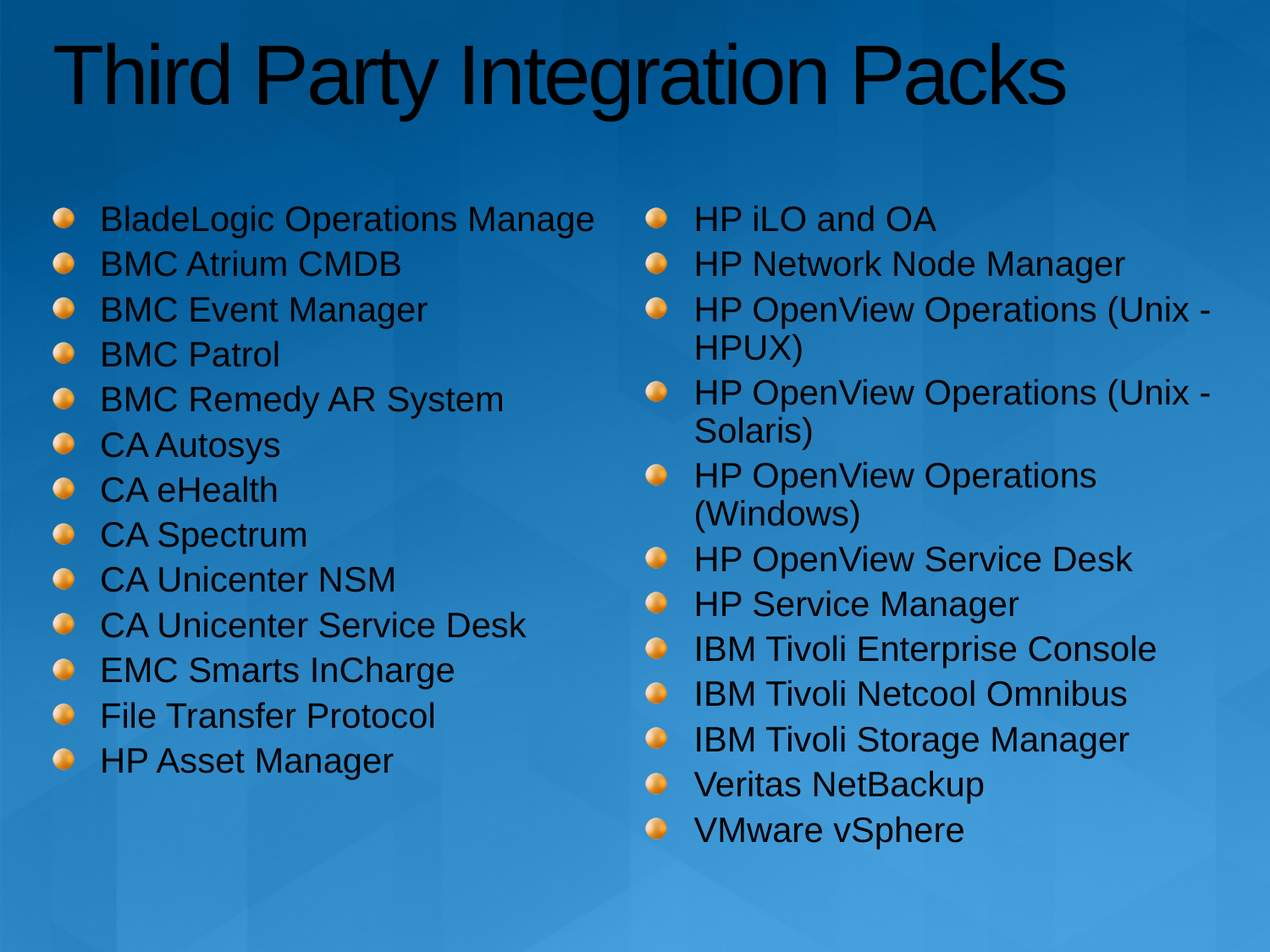

# Third Party Integration Packs
BladeLogic Operations Manage
BMC Atrium CMDB
BMC Event Manager
BMC Patrol
BMC Remedy AR System
CA Autosys
CA eHealth
CA Spectrum
CA Unicenter NSM
CA Unicenter Service Desk
EMC Smarts InCharge
File Transfer Protocol
HP Asset Manager

HP iLO and OA
HP Network Node Manager
HP OpenView Operations (Unix - HPUX)
HP OpenView Operations (Unix - Solaris)
HP OpenView Operations (Windows)
HP OpenView Service Desk
HP Service Manager
IBM Tivoli Enterprise Console
IBM Tivoli Netcool Omnibus
IBM Tivoli Storage Manager
Veritas NetBackup
VMware vSphere